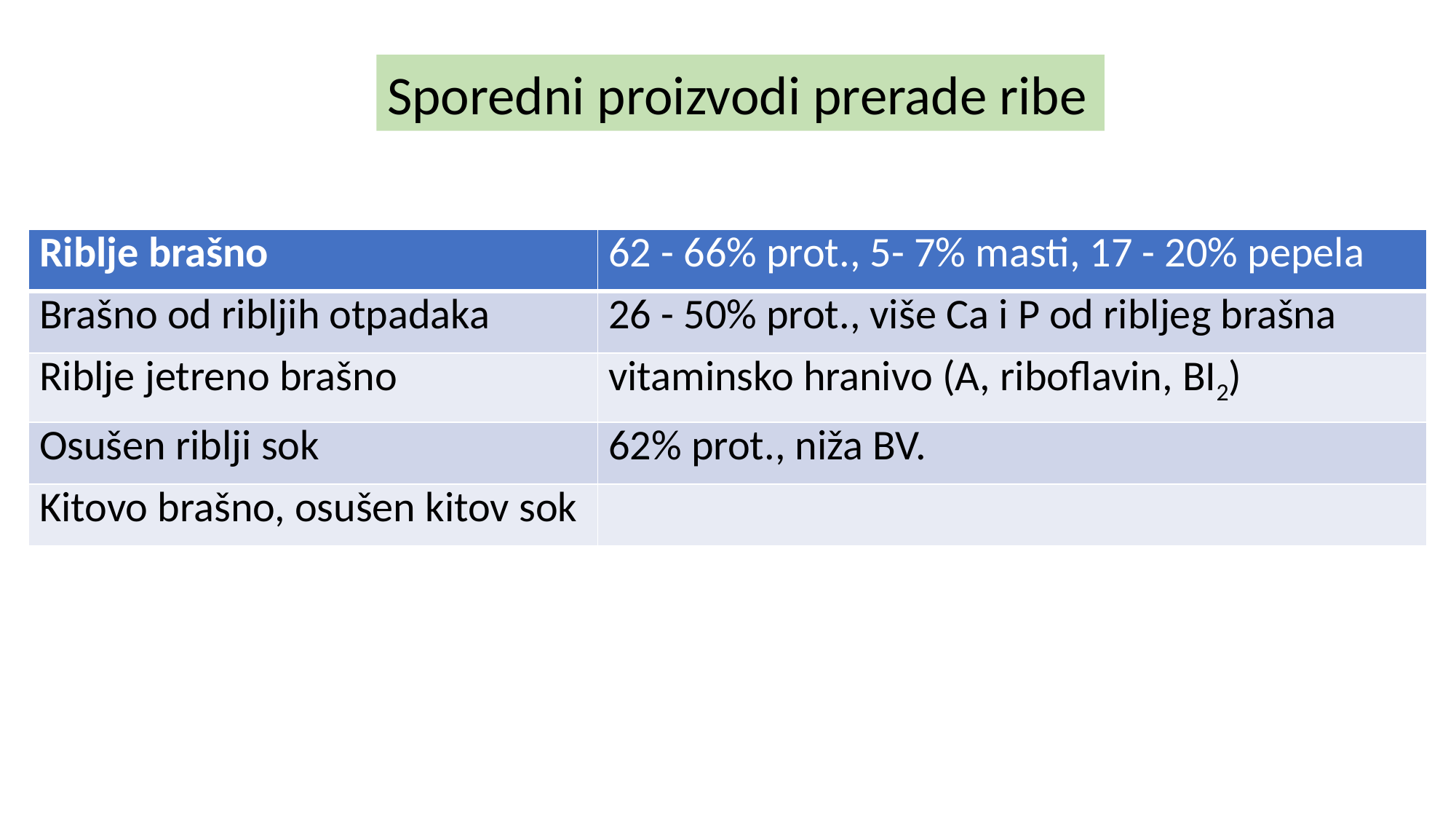

Sporedni proizvodi prerade ribe
| Riblje brašno | 62 - 66% prot., 5- 7% masti, 17 - 20% pepela |
| --- | --- |
| Brašno od ribljih otpadaka | 26 - 50% prot., više Ca i P od ribljeg brašna |
| Riblje jetreno brašno | vitaminsko hranivo (A, riboflavin, Bi2) |
| Osušen riblji sok | 62% prot., niža BV. |
| Kitovo brašno, osušen kitov sok |  |